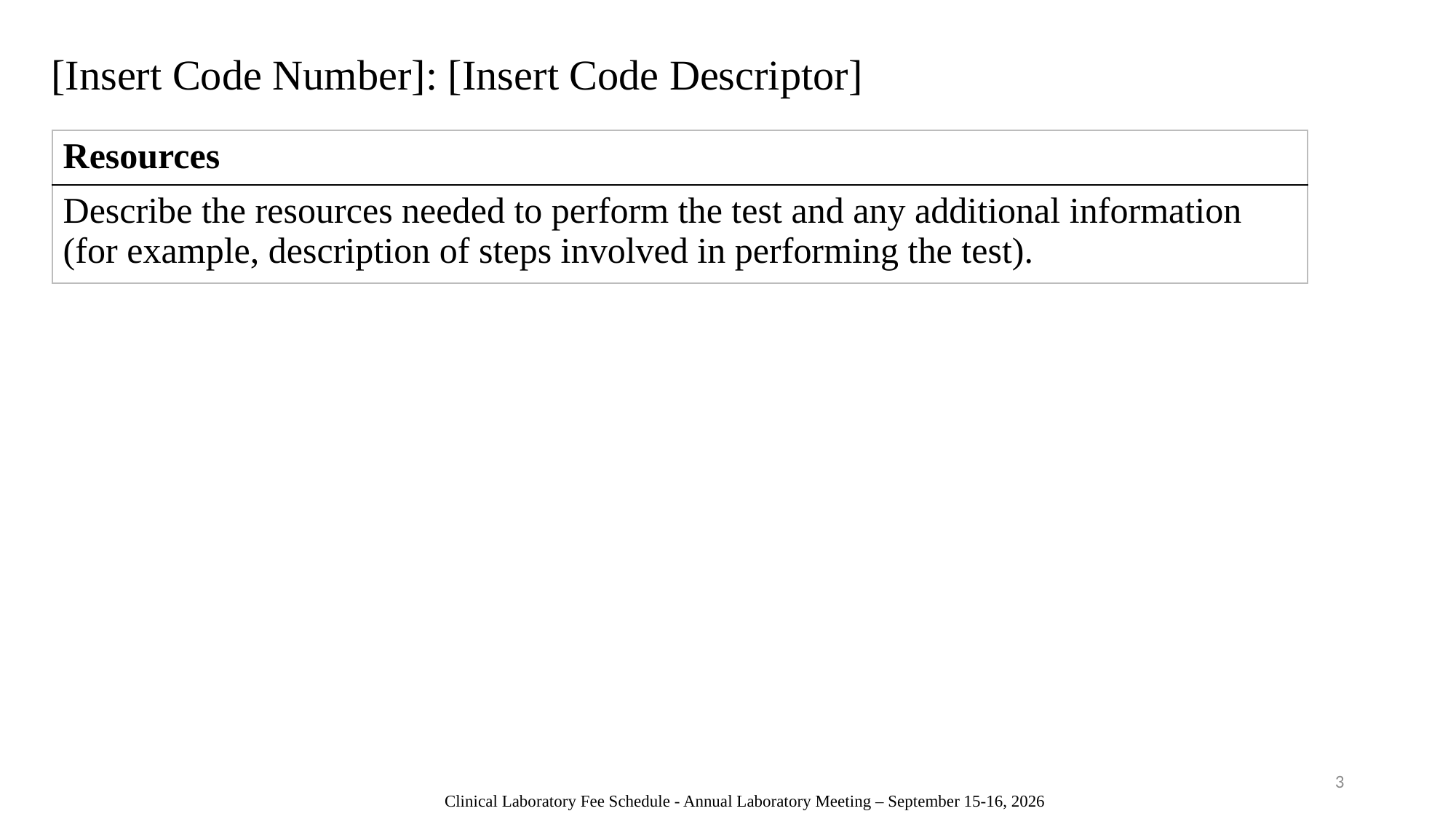

[Insert Code Number]: [Insert Code Descriptor]
| Resources |
| --- |
| Describe the resources needed to perform the test and any additional information (for example, description of steps involved in performing the test). |
3
Clinical Laboratory Fee Schedule - Annual Laboratory Meeting – September 15-16, 2026